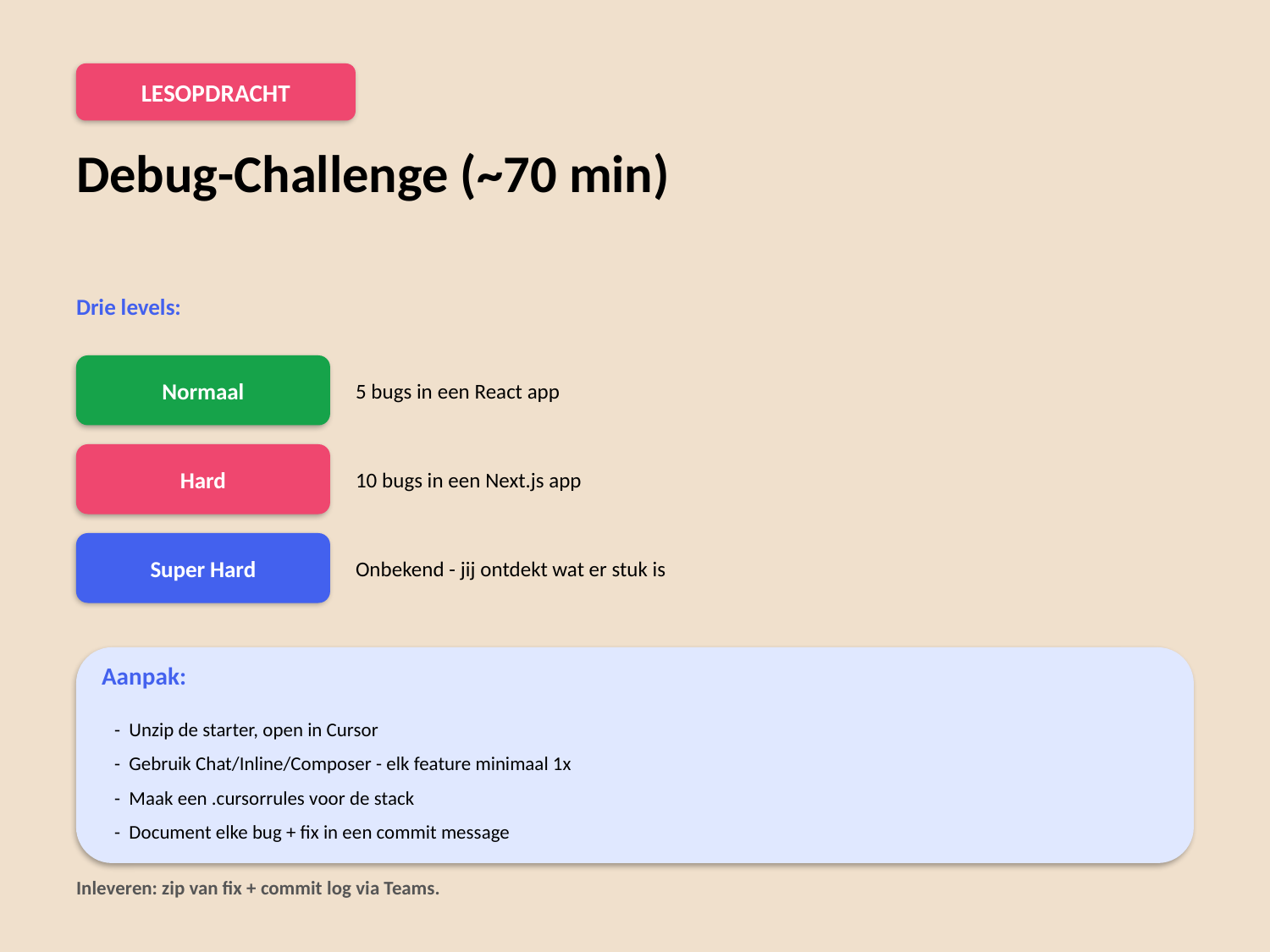

LESOPDRACHT
Debug-Challenge (~70 min)
Drie levels:

Normaal
5 bugs in een React app

Hard
10 bugs in een Next.js app

Super Hard
Onbekend - jij ontdekt wat er stuk is

Aanpak:
-  Unzip de starter, open in Cursor
-  Gebruik Chat/Inline/Composer - elk feature minimaal 1x
-  Maak een .cursorrules voor de stack
-  Document elke bug + fix in een commit message
Inleveren: zip van fix + commit log via Teams.